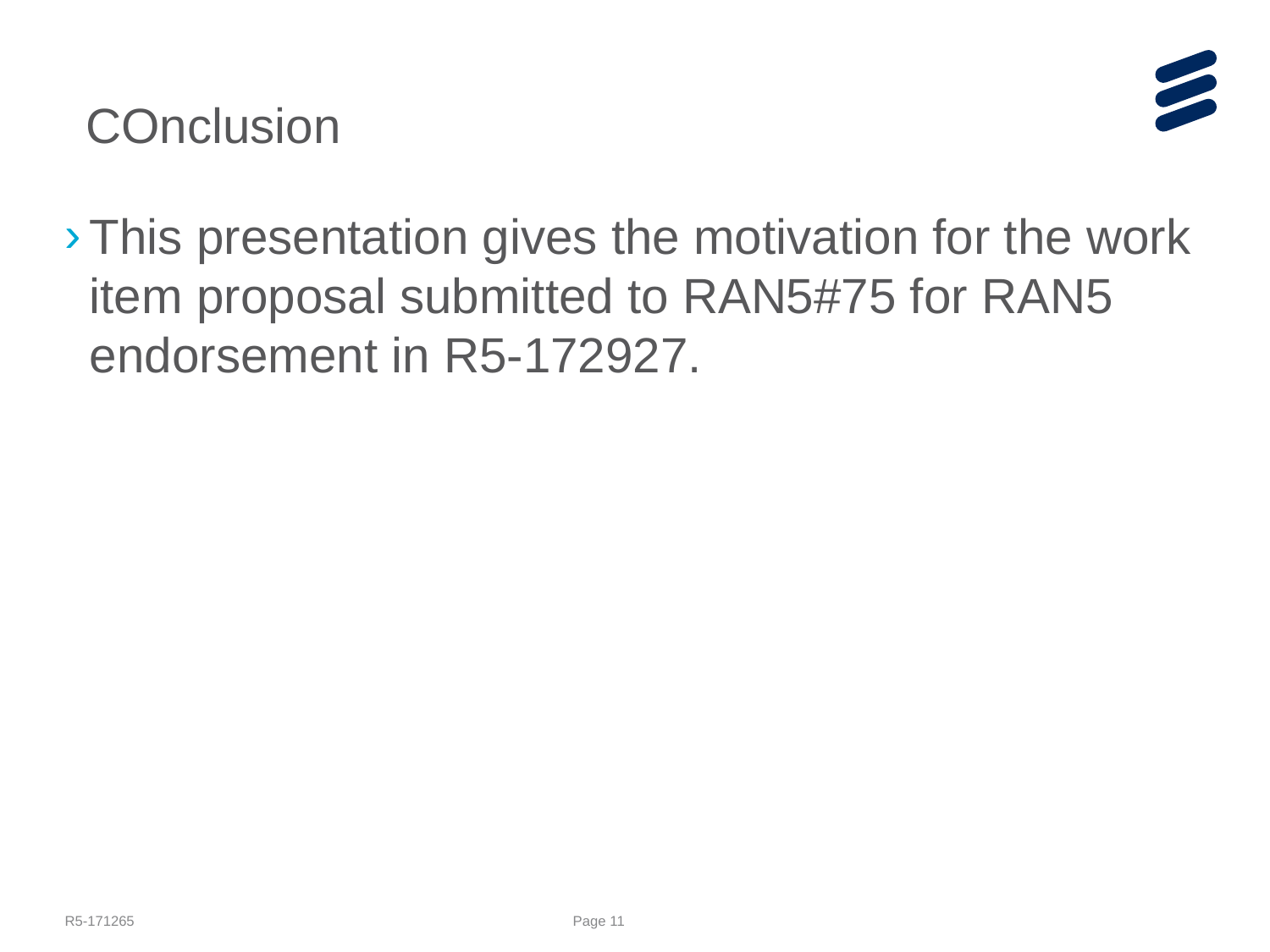

COnclusion
This presentation gives the motivation for the work item proposal submitted to RAN5#75 for RAN5 endorsement in R5-172927.